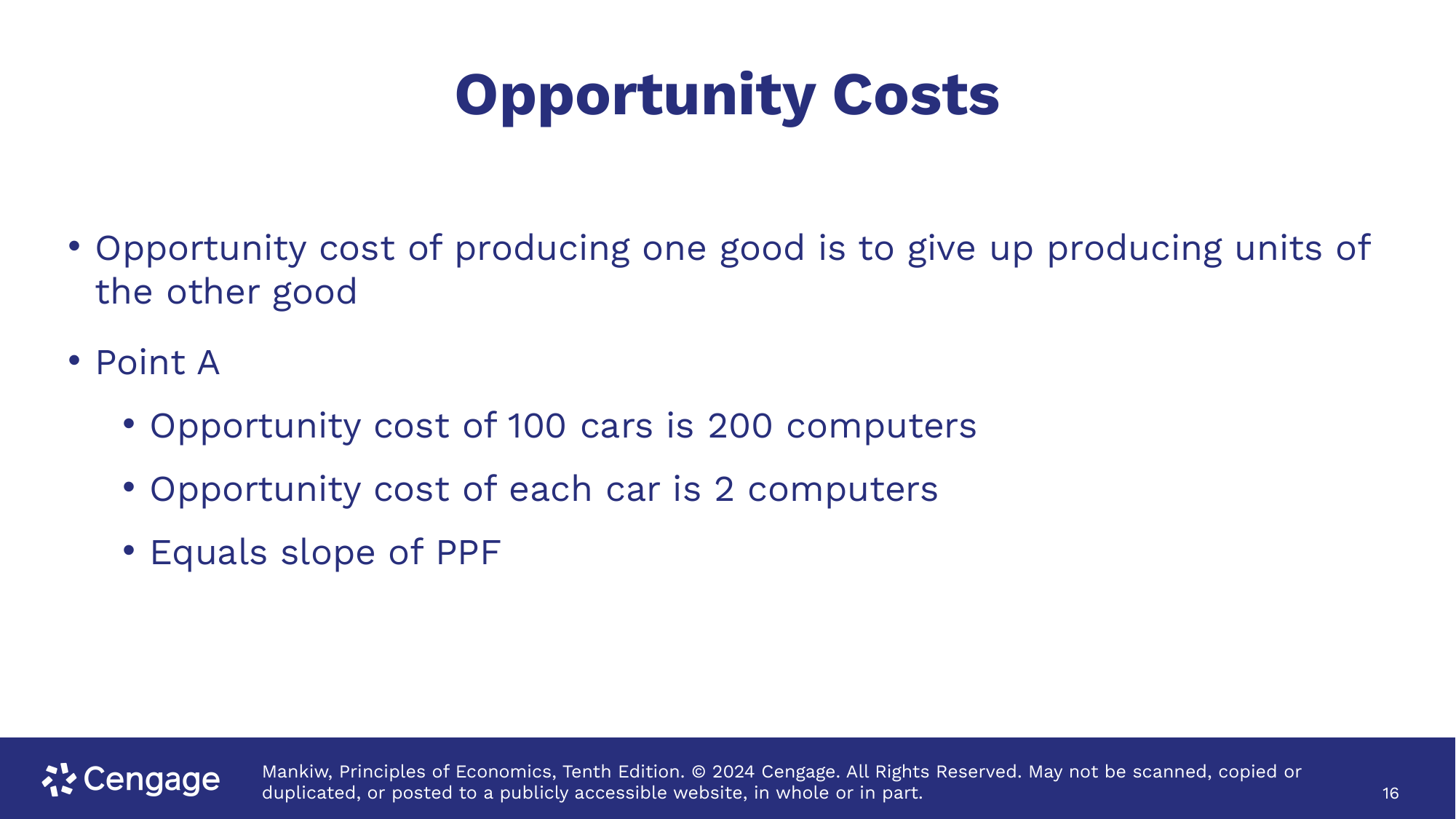

# Opportunity Costs
Opportunity cost of producing one good is to give up producing units of the other good
Point A
Opportunity cost of 100 cars is 200 computers
Opportunity cost of each car is 2 computers
Equals slope of PPF